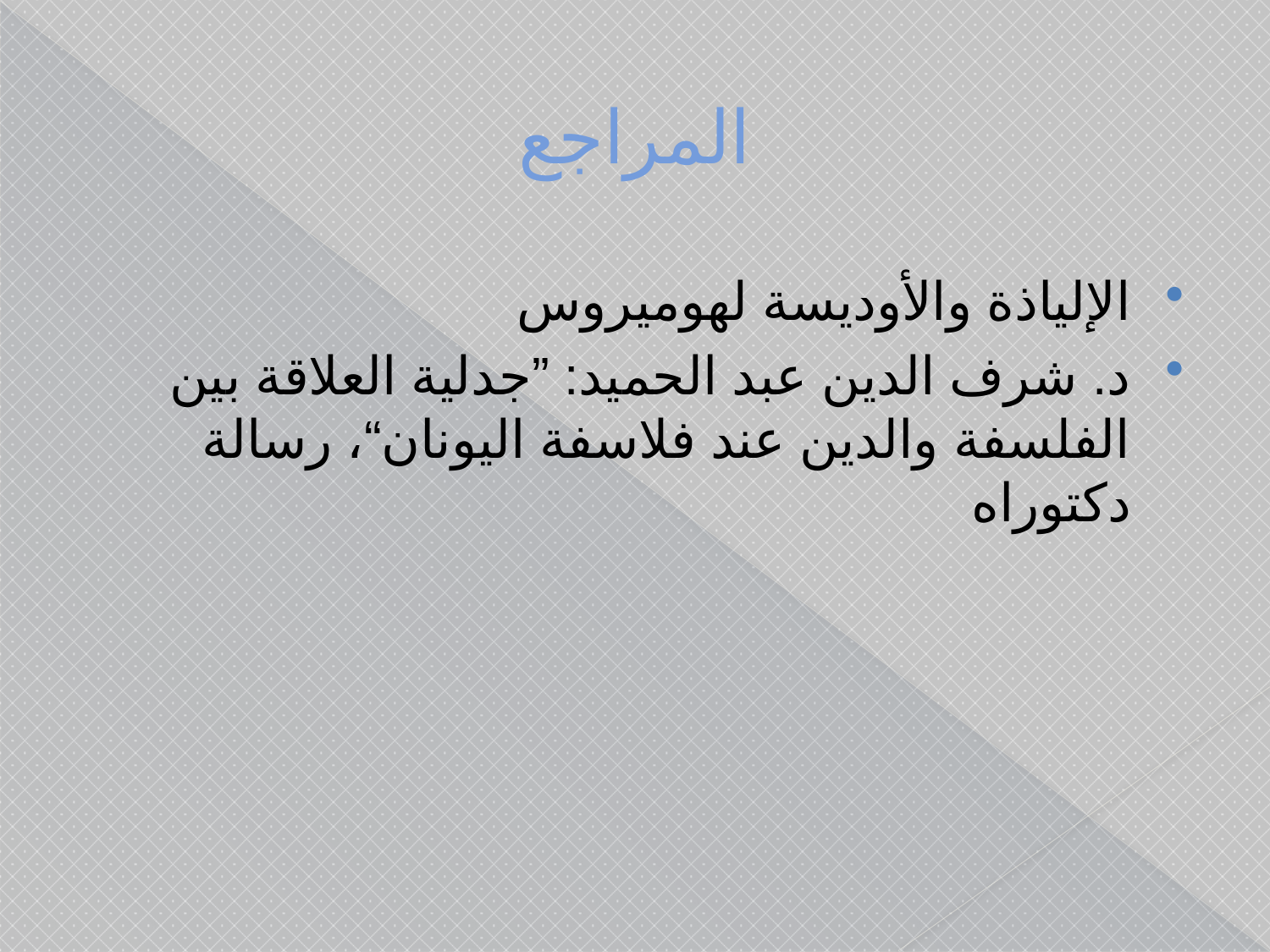

# المراجع
الإلياذة والأوديسة لهوميروس
د. شرف الدين عبد الحميد: ”جدلية العلاقة بين الفلسفة والدين عند فلاسفة اليونان“، رسالة دكتوراه